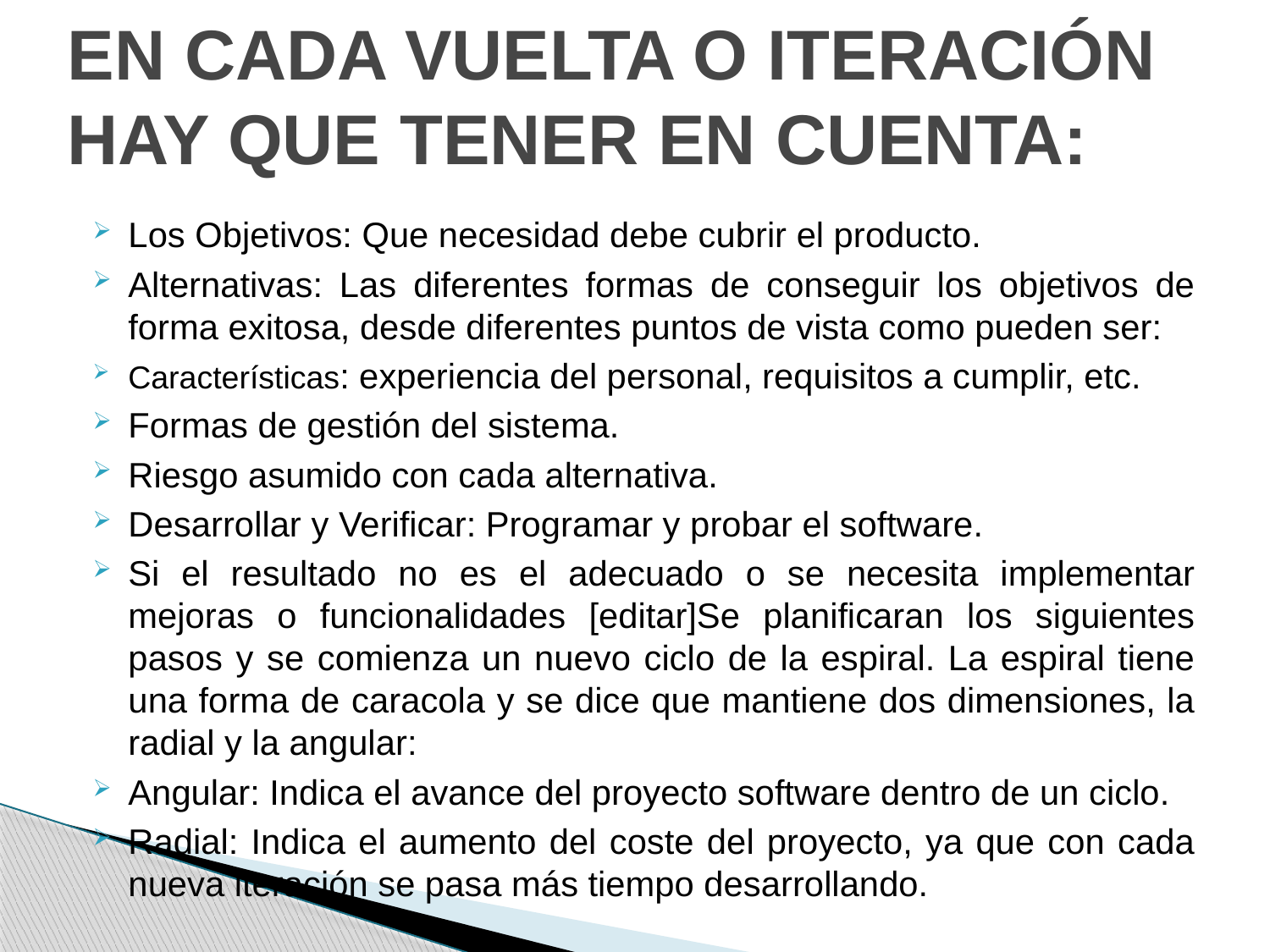

# EN CADA VUELTA O ITERACIÓN HAY QUE TENER EN CUENTA:
Los Objetivos: Que necesidad debe cubrir el producto.
Alternativas: Las diferentes formas de conseguir los objetivos de forma exitosa, desde diferentes puntos de vista como pueden ser:
Características: experiencia del personal, requisitos a cumplir, etc.
Formas de gestión del sistema.
Riesgo asumido con cada alternativa.
Desarrollar y Verificar: Programar y probar el software.
Si el resultado no es el adecuado o se necesita implementar mejoras o funcionalidades [editar]Se planificaran los siguientes pasos y se comienza un nuevo ciclo de la espiral. La espiral tiene una forma de caracola y se dice que mantiene dos dimensiones, la radial y la angular:
Angular: Indica el avance del proyecto software dentro de un ciclo.
Radial: Indica el aumento del coste del proyecto, ya que con cada nueva iteración se pasa más tiempo desarrollando.